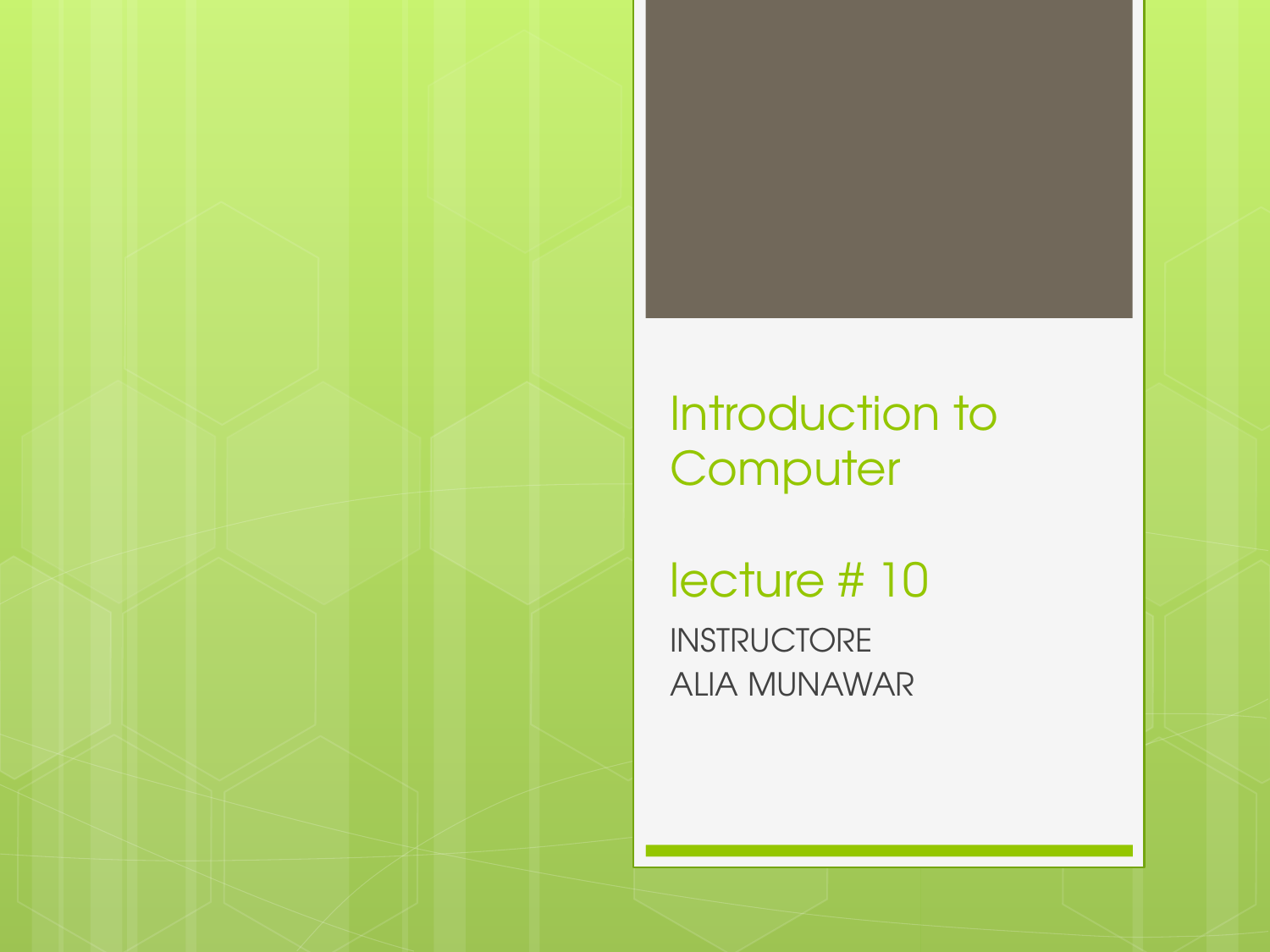

# Introduction to Computer lecture # 10
INSTRUCTORE
ALIA MUNAWAR